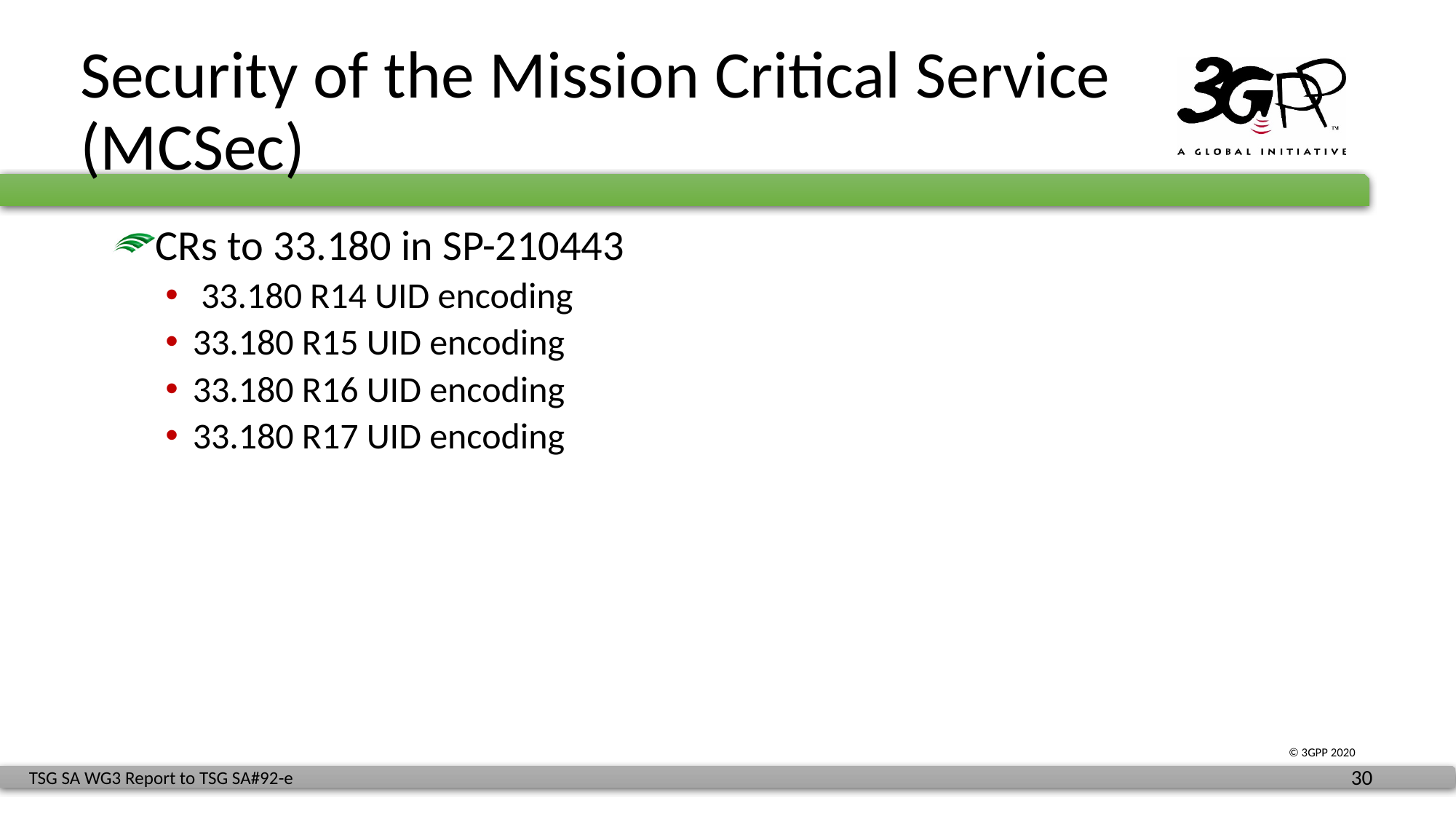

# Security of the Mission Critical Service (MCSec)
CRs to 33.180 in SP-210443
 33.180 R14 UID encoding
33.180 R15 UID encoding
33.180 R16 UID encoding
33.180 R17 UID encoding